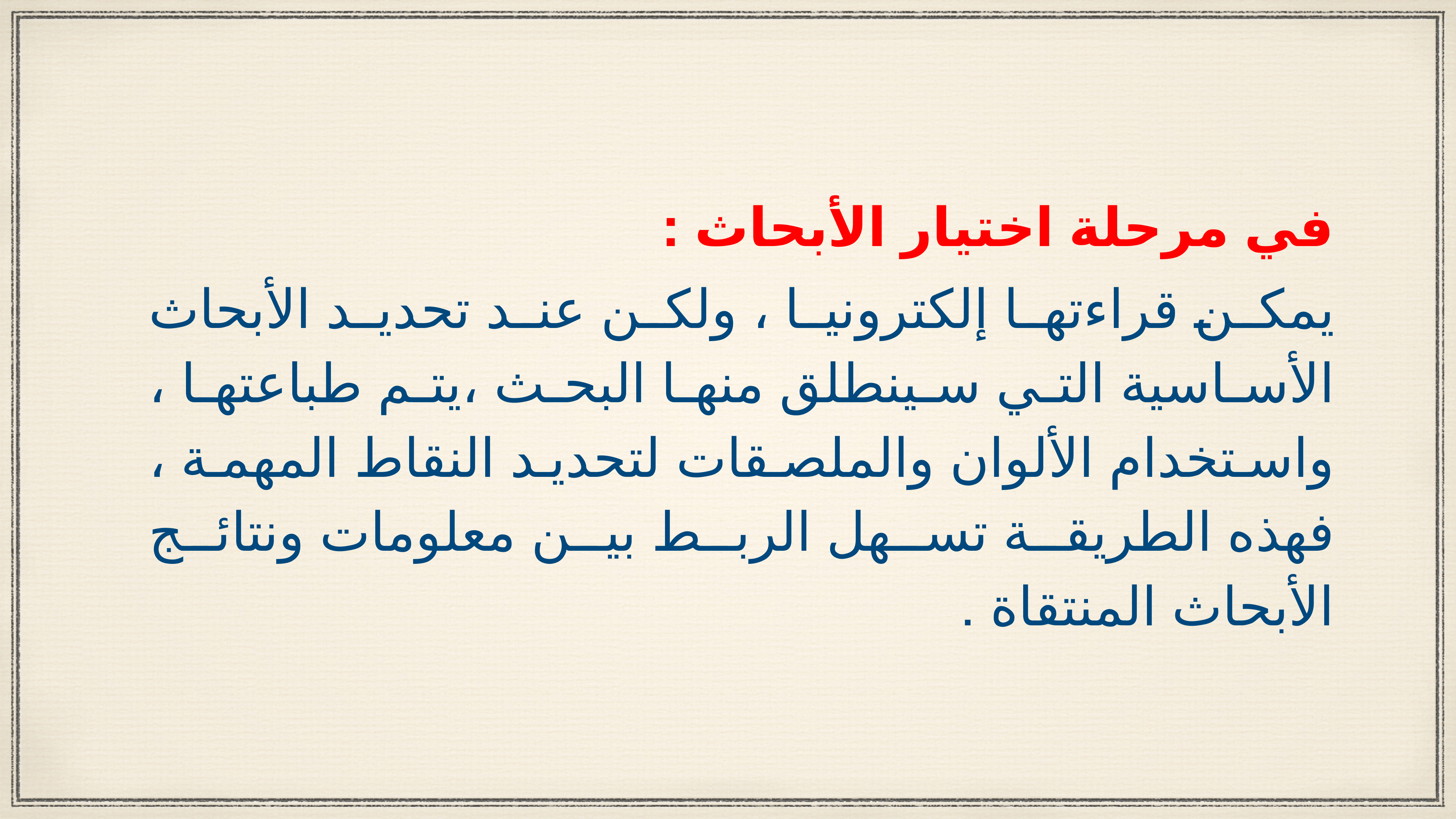

في مرحلة اختيار الأبحاث :
يمكن قراءتها إلكترونيا ، ولكن عند تحديد الأبحاث الأساسية التي سينطلق منها البحث ،يتم طباعتها ، واستخدام الألوان والملصقات لتحديد النقاط المهمة ، فهذه الطريقة تسهل الربط بين معلومات ونتائج الأبحاث المنتقاة .